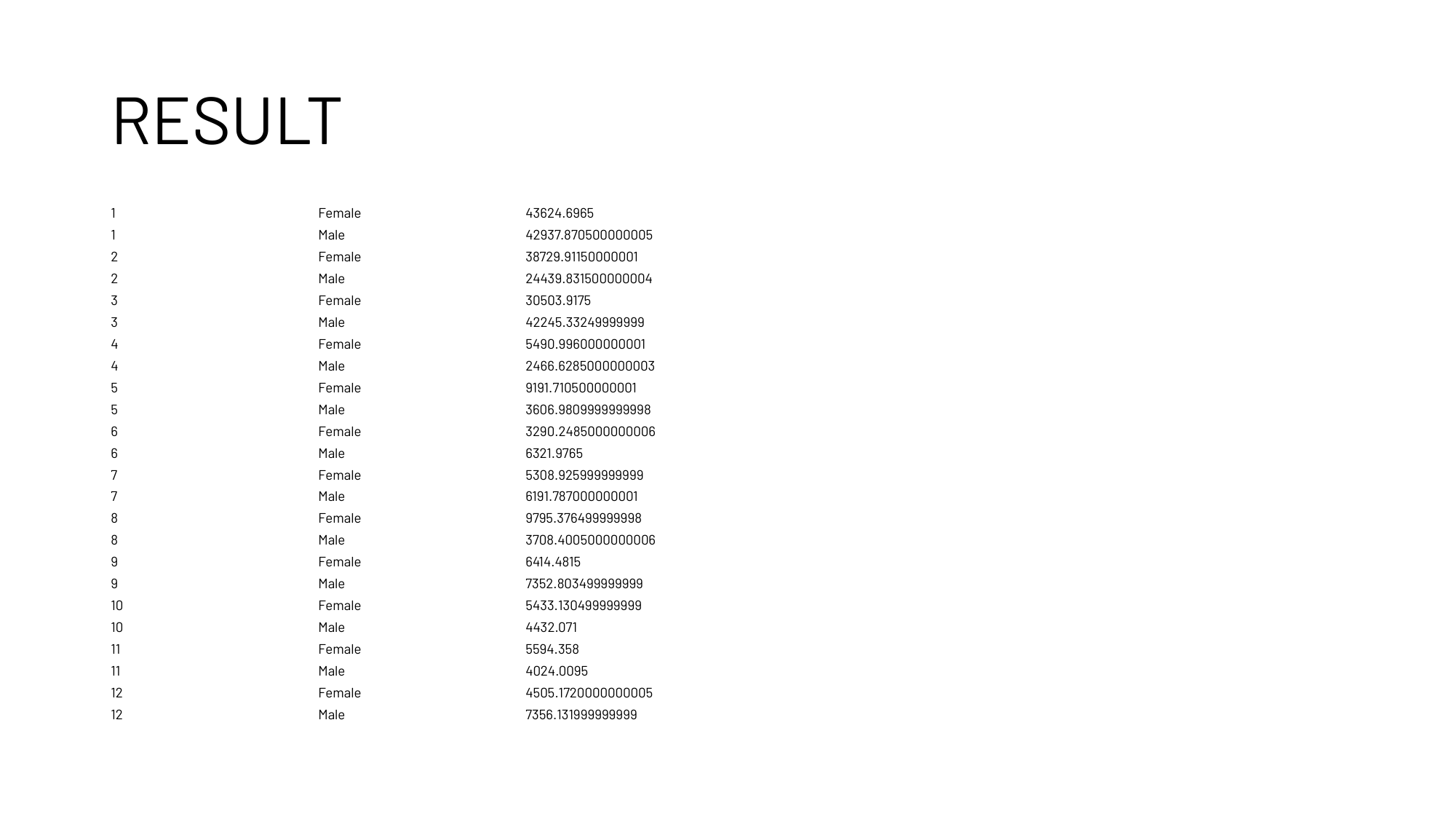

# RESULT
| 1 | Female | 43624.6965 |
| --- | --- | --- |
| 1 | Male | 42937.870500000005 |
| 2 | Female | 38729.91150000001 |
| 2 | Male | 24439.831500000004 |
| 3 | Female | 30503.9175 |
| 3 | Male | 42245.33249999999 |
| 4 | Female | 5490.996000000001 |
| 4 | Male | 2466.6285000000003 |
| 5 | Female | 9191.710500000001 |
| 5 | Male | 3606.9809999999998 |
| 6 | Female | 3290.2485000000006 |
| 6 | Male | 6321.9765 |
| 7 | Female | 5308.925999999999 |
| 7 | Male | 6191.787000000001 |
| 8 | Female | 9795.376499999998 |
| 8 | Male | 3708.4005000000006 |
| 9 | Female | 6414.4815 |
| 9 | Male | 7352.803499999999 |
| 10 | Female | 5433.130499999999 |
| 10 | Male | 4432.071 |
| 11 | Female | 5594.358 |
| 11 | Male | 4024.0095 |
| 12 | Female | 4505.1720000000005 |
| 12 | Male | 7356.131999999999 |